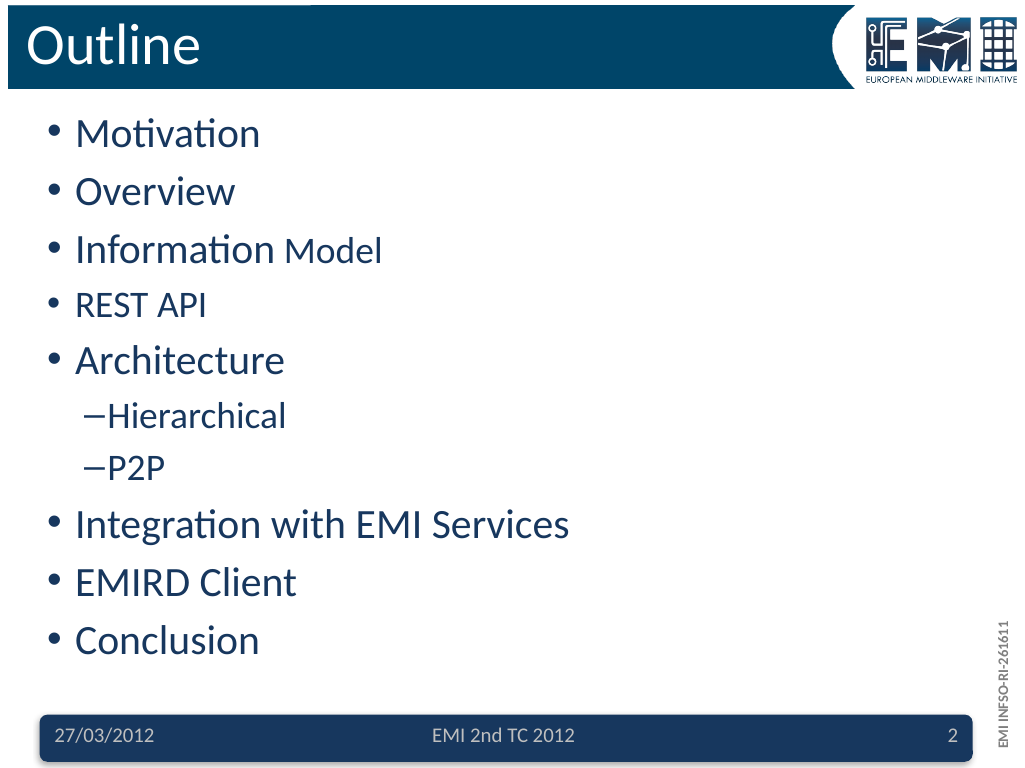

# Outline
Motivation
Overview
Information Model
REST API
Architecture
Hierarchical
P2P
Integration with EMI Services
EMIRD Client
Conclusion
27/03/2012
EMI 2nd TC 2012
2